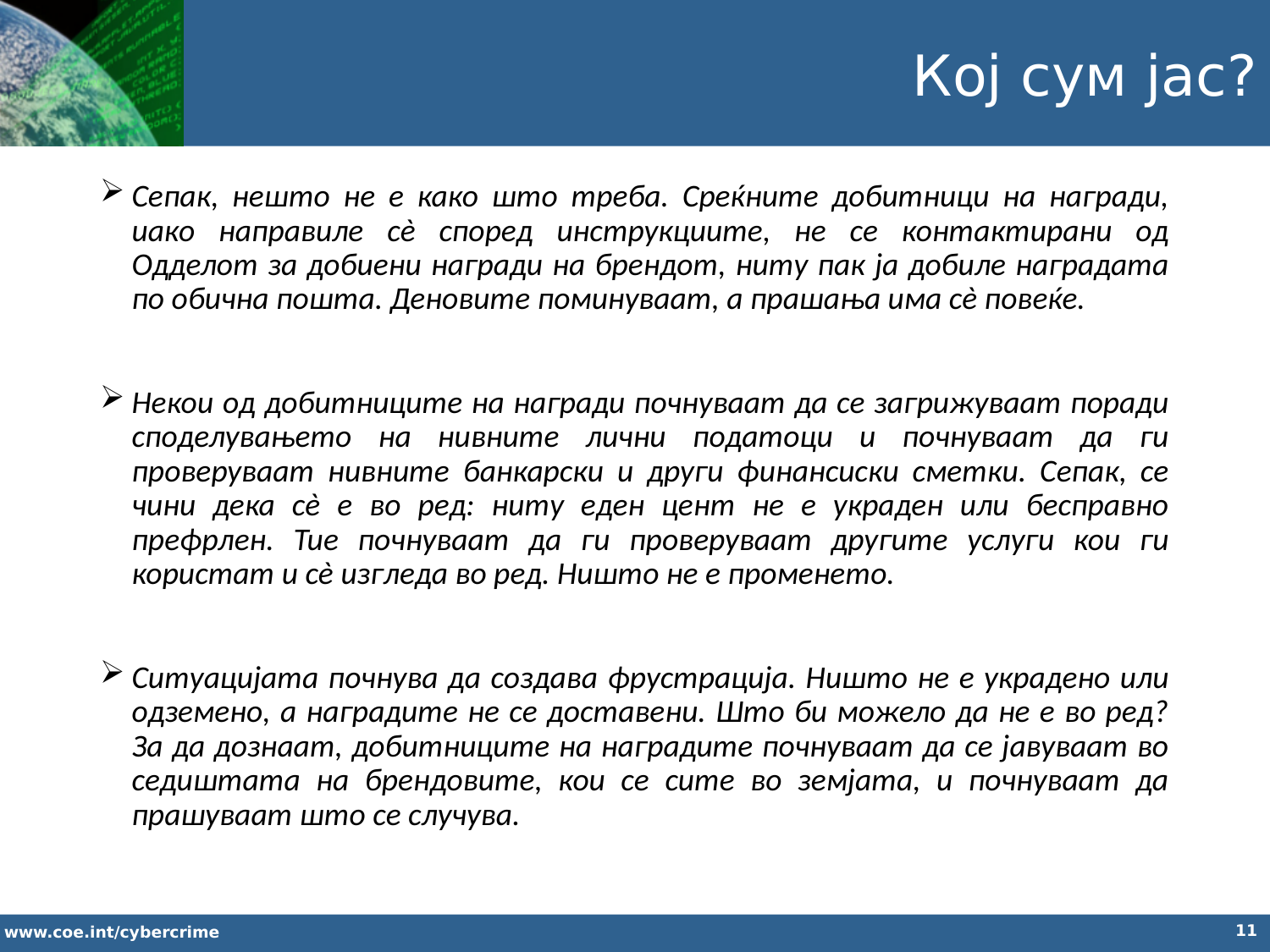

Кој сум јас?
Сепак, нешто не е како што треба. Среќните добитници на награди, иако направиле сѐ според инструкциите, не се контактирани од Одделот за добиени награди на брендот, ниту пак ја добиле наградата по обична пошта. Деновите поминуваат, а прашања има сѐ повеќе.

Некои од добитниците на награди почнуваат да се загрижуваат поради споделувањето на нивните лични податоци и почнуваат да ги проверуваат нивните банкарски и други финансиски сметки. Сепак, се чини дека сѐ е во ред: ниту еден цент не е украден или бесправно префрлен. Тие почнуваат да ги проверуваат другите услуги кои ги користат и сѐ изгледа во ред. Ништо не е променето.

Ситуацијата почнува да создава фрустрација. Ништо не е украдено или одземено, а наградите не се доставени. Што би можело да не е во ред? За да дознаат, добитниците на наградите почнуваат да се јавуваат во седиштата на брендовите, кои се сите во земјата, и почнуваат да прашуваат што се случува.

11